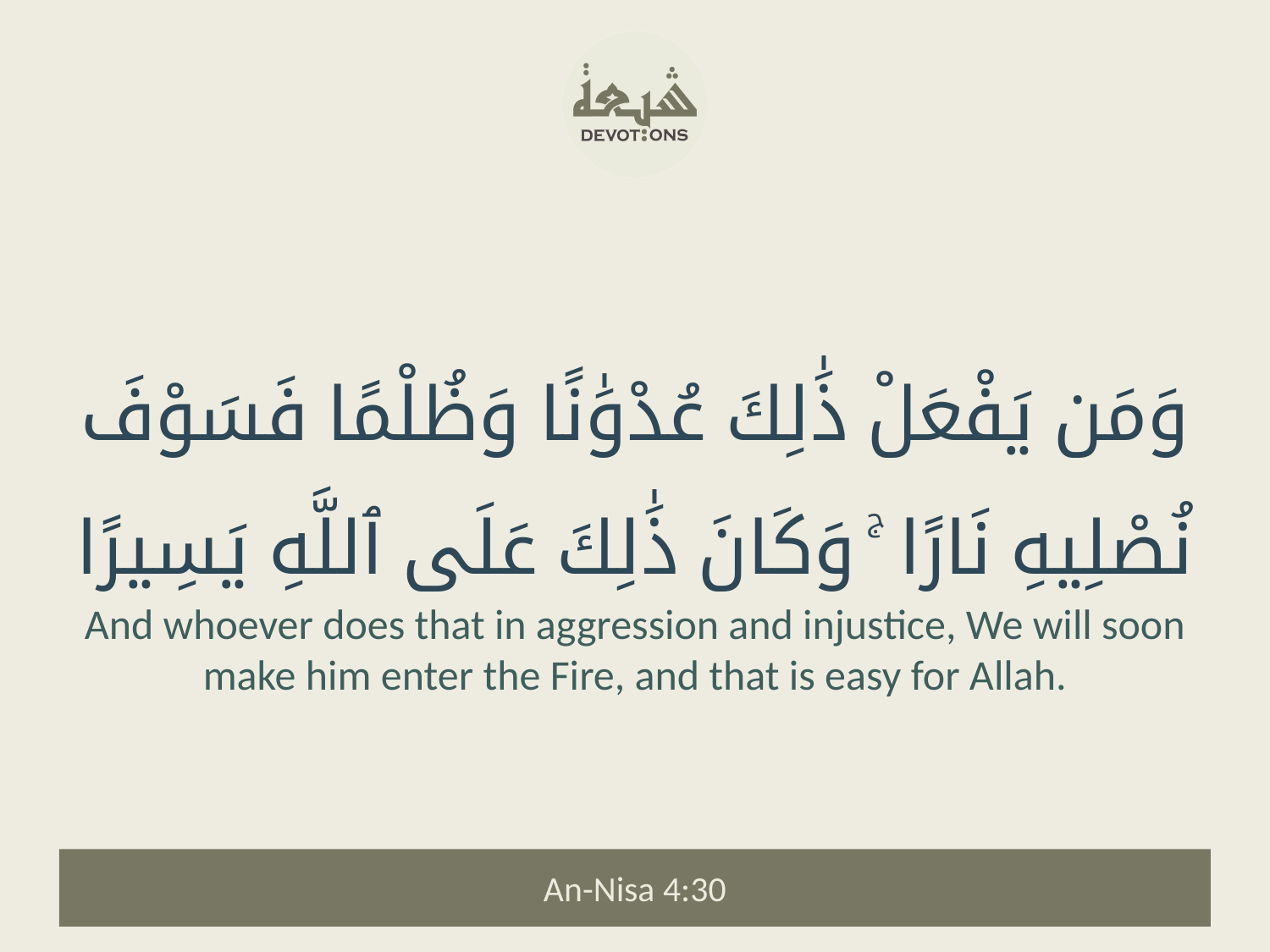

وَمَن يَفْعَلْ ذَٰلِكَ عُدْوَٰنًا وَظُلْمًا فَسَوْفَ نُصْلِيهِ نَارًا ۚ وَكَانَ ذَٰلِكَ عَلَى ٱللَّهِ يَسِيرًا
And whoever does that in aggression and injustice, We will soon make him enter the Fire, and that is easy for Allah.
An-Nisa 4:30